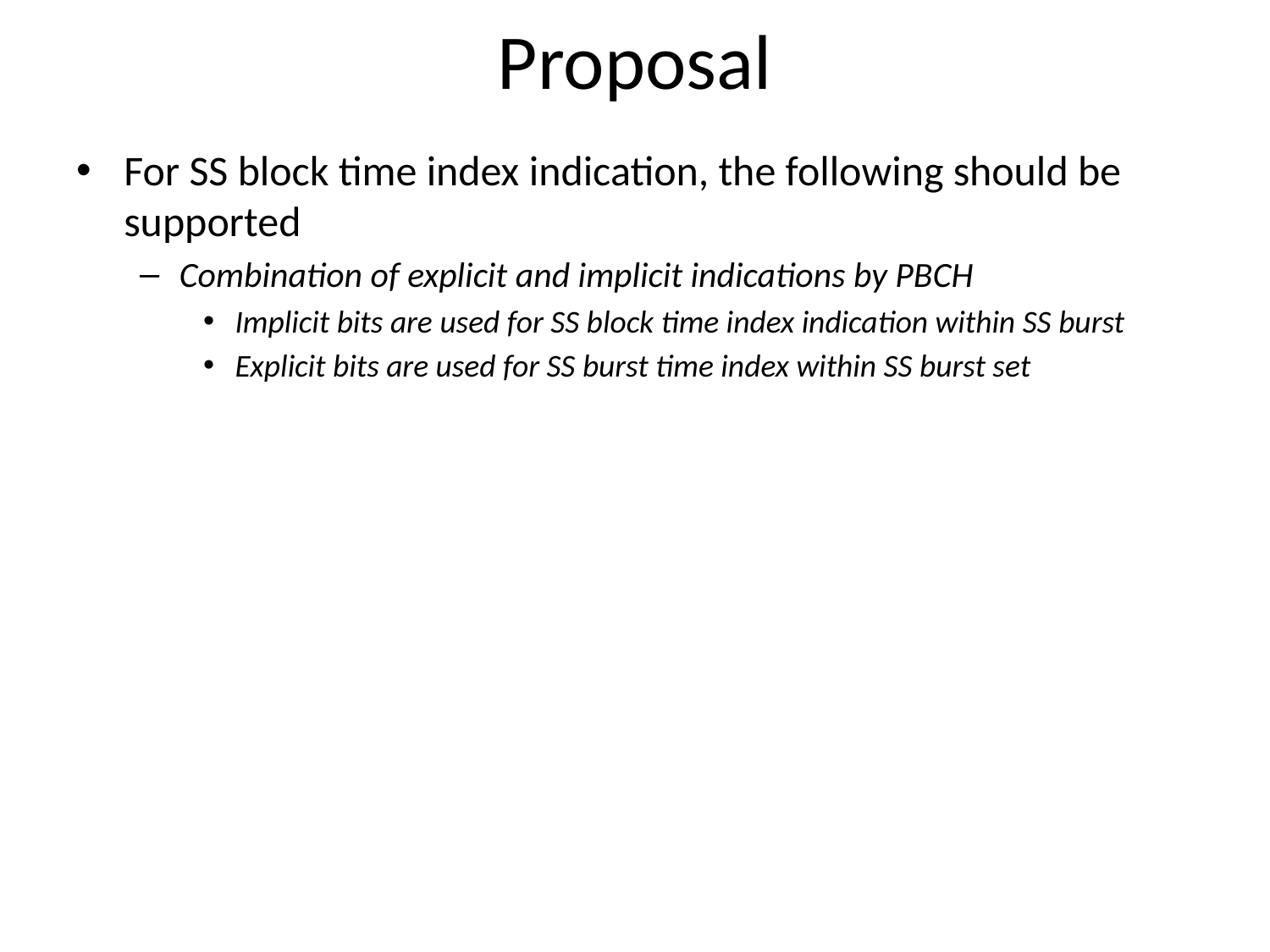

# Proposal
For SS block time index indication, the following should be supported
Combination of explicit and implicit indications by PBCH
Implicit bits are used for SS block time index indication within SS burst
Explicit bits are used for SS burst time index within SS burst set